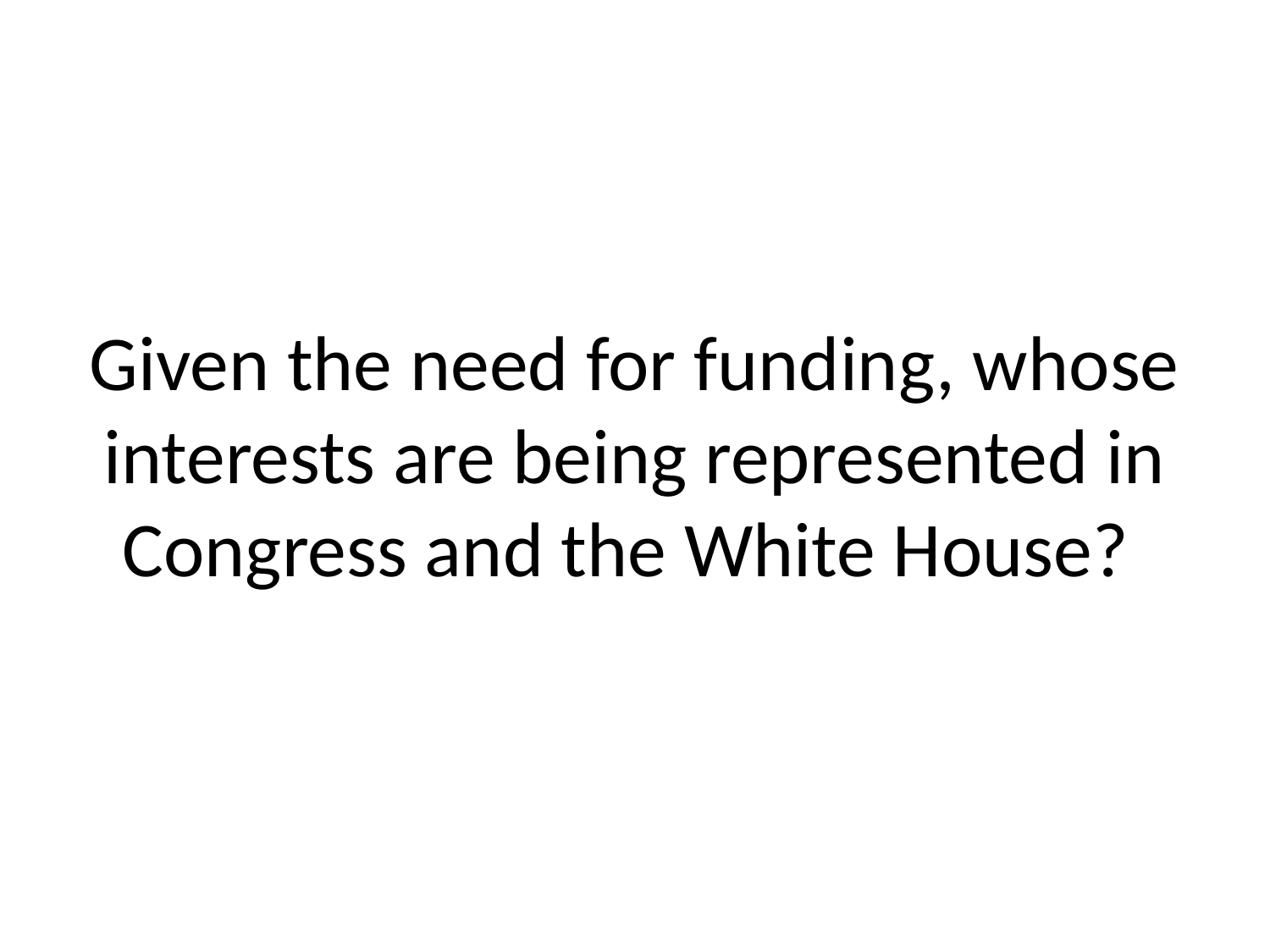

Given the need for funding, whose interests are being represented in Congress and the White House?